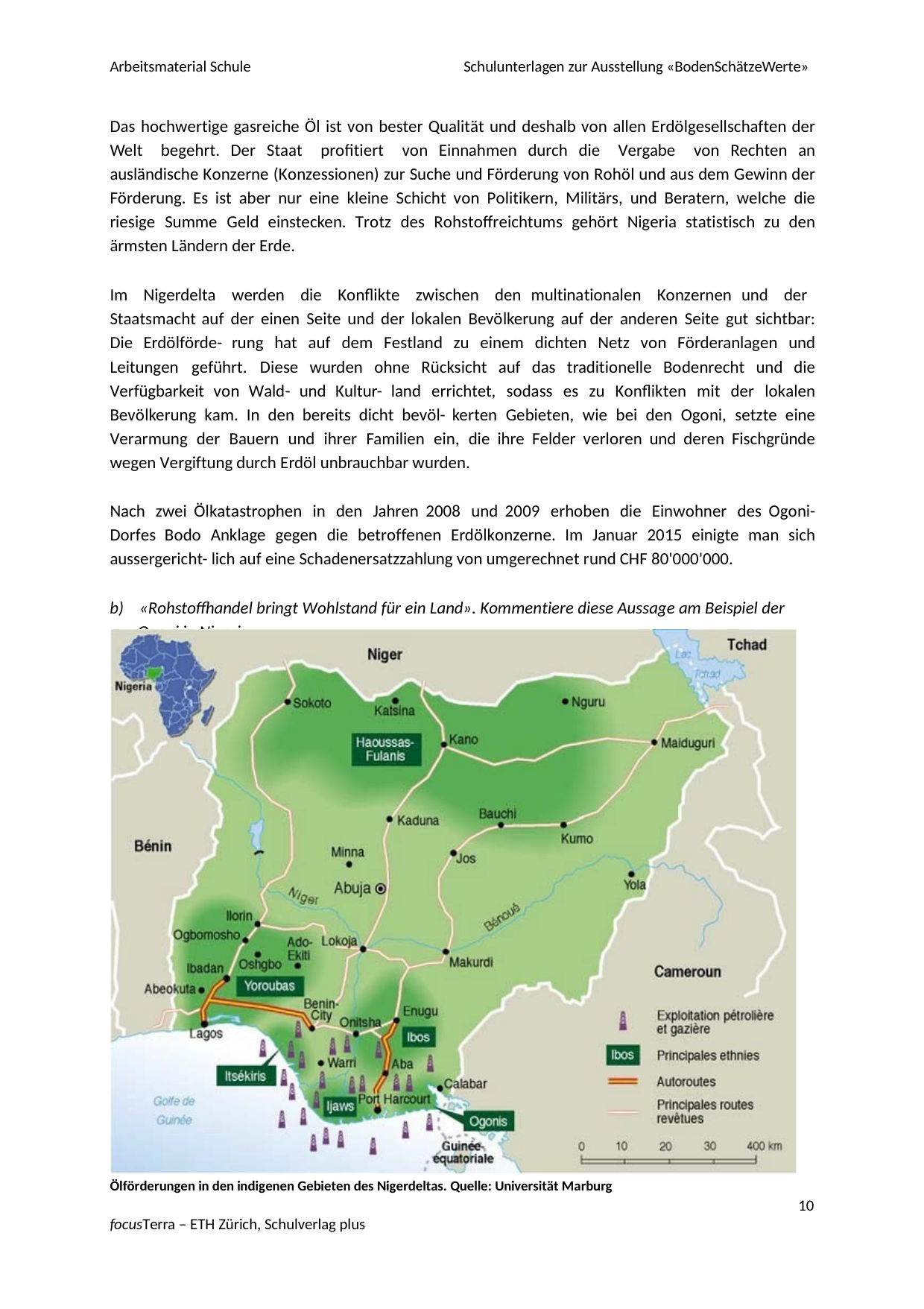

Arbeitsmaterial Schule
Schulunterlagen zur Ausstellung «BodenSchätzeWerte»
Das hochwertige gasreiche Öl ist von bester Qualität und deshalb von allen Erdölgesellschaften der Welt  begehrt. Der Staat  profitiert  von Einnahmen durch die  Vergabe  von Rechten an ausländische Konzerne (Konzessionen) zur Suche und Förderung von Rohöl und aus dem Gewinn der Förderung. Es ist aber nur eine kleine Schicht von Politikern, Militärs, und Beratern, welche die riesige Summe Geld einstecken. Trotz des Rohstoffreichtums gehört Nigeria statistisch zu den ärmsten Ländern der Erde.

Im  Nigerdelta  werden  die  Konflikte  zwischen  den multinationalen  Konzernen und  der  Staatsmacht auf der einen Seite und der lokalen Bevölkerung auf der anderen Seite gut sichtbar: Die Erdölförde- rung hat auf dem Festland zu einem dichten Netz von Förderanlagen und Leitungen geführt. Diese wurden ohne Rücksicht auf das traditionelle Bodenrecht und die Verfügbarkeit von Wald- und Kultur- land errichtet, sodass es zu Konflikten mit der lokalen Bevölkerung kam. In den bereits dicht bevöl- kerten Gebieten, wie bei den Ogoni, setzte eine Verarmung der Bauern und ihrer Familien ein, die ihre Felder verloren und deren Fischgründe wegen Vergiftung durch Erdöl unbrauchbar wurden.

Nach  zwei Ölkatastrophen  in  den  Jahren 2008  und 2009  erhoben  die  Einwohner  des Ogoni-Dorfes Bodo Anklage gegen die betroffenen Erdölkonzerne. Im Januar 2015 einigte man sich aussergericht- lich auf eine Schadenersatzzahlung von umgerechnet rund CHF 80'000'000.

b)    «Rohstoffhandel bringt Wohlstand für ein Land». Kommentiere diese Aussage am Beispiel der Ogoni in Nigeria.

Ölförderungen in den indigenen Gebieten des Nigerdeltas. Quelle: Universität Marburg
10
focusTerra – ETH Zürich, Schulverlag plus